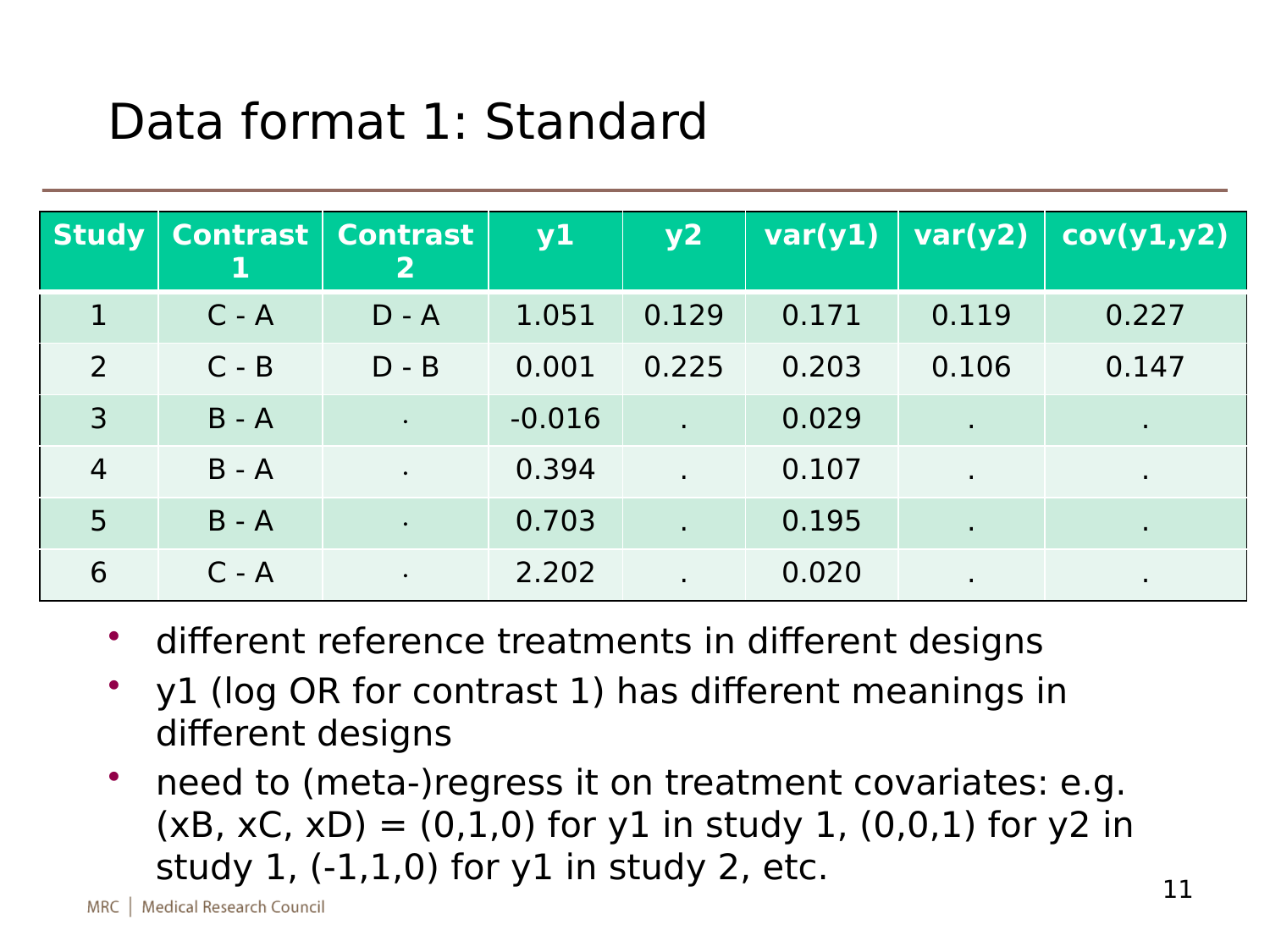

# Data format 1: Standard
| Study | Contrast 1 | Contrast 2 | y1 | y2 | var(y1) | var(y2) | cov(y1,y2) |
| --- | --- | --- | --- | --- | --- | --- | --- |
| 1 | C - A | D - A | 1.051 | 0.129 | 0.171 | 0.119 | 0.227 |
| 2 | C - B | D - B | 0.001 | 0.225 | 0.203 | 0.106 | 0.147 |
| 3 | B - A | . | -0.016 | . | 0.029 | . | . |
| 4 | B - A | . | 0.394 | . | 0.107 | . | . |
| 5 | B - A | . | 0.703 | . | 0.195 | . | . |
| 6 | C - A | . | 2.202 | . | 0.020 | . | . |
different reference treatments in different designs
y1 (log OR for contrast 1) has different meanings in different designs
need to (meta-)regress it on treatment covariates: e.g. (xB, xC, xD) = (0,1,0) for y1 in study 1, (0,0,1) for y2 in study 1, (-1,1,0) for y1 in study 2, etc.
11